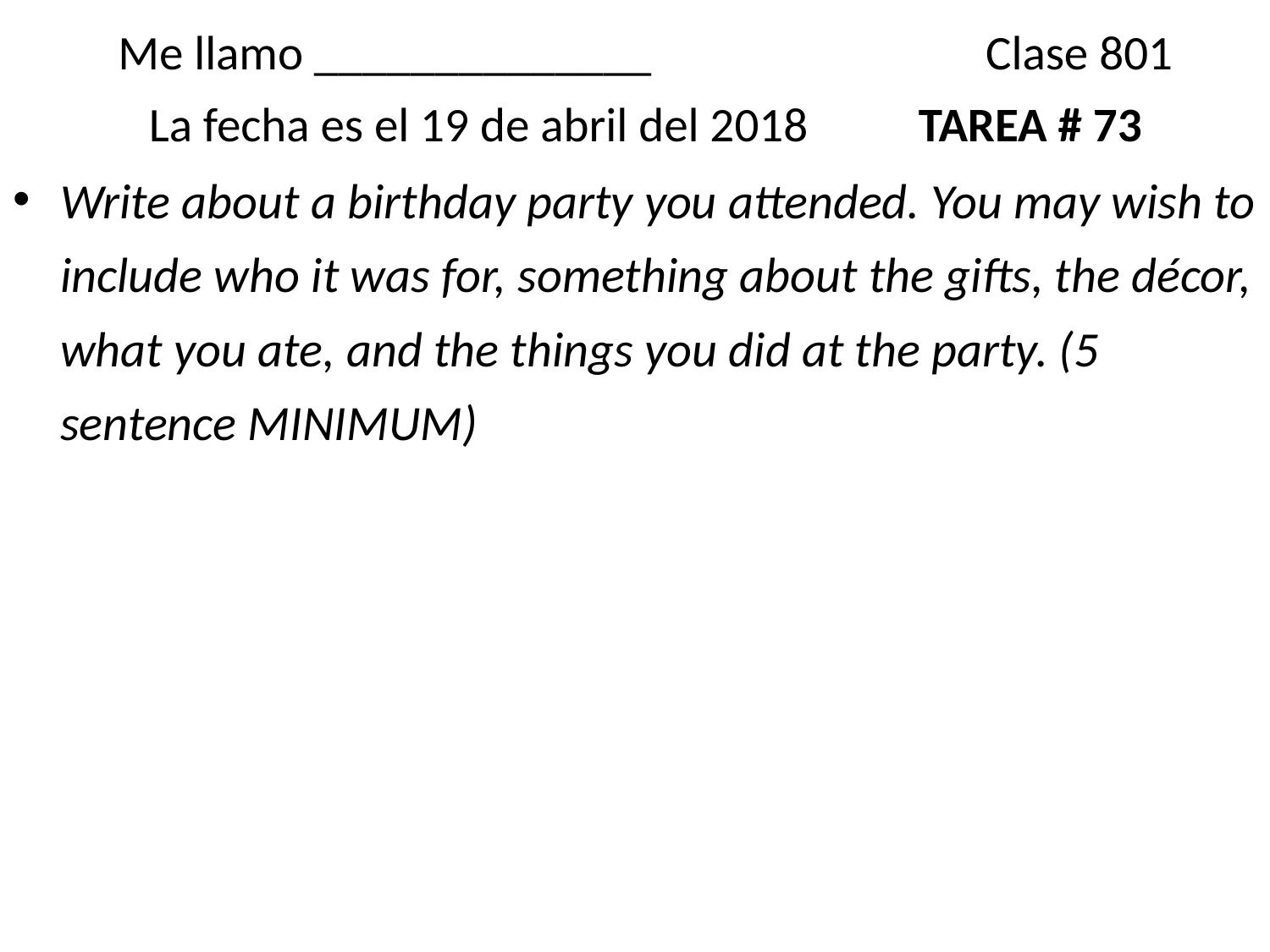

# Me llamo ______________ 		           Clase 801 La fecha es el 19 de abril del 2018          TAREA # 73
Write about a birthday party you attended. You may wish to include who it was for, something about the gifts, the décor, what you ate, and the things you did at the party. (5 sentence MINIMUM)